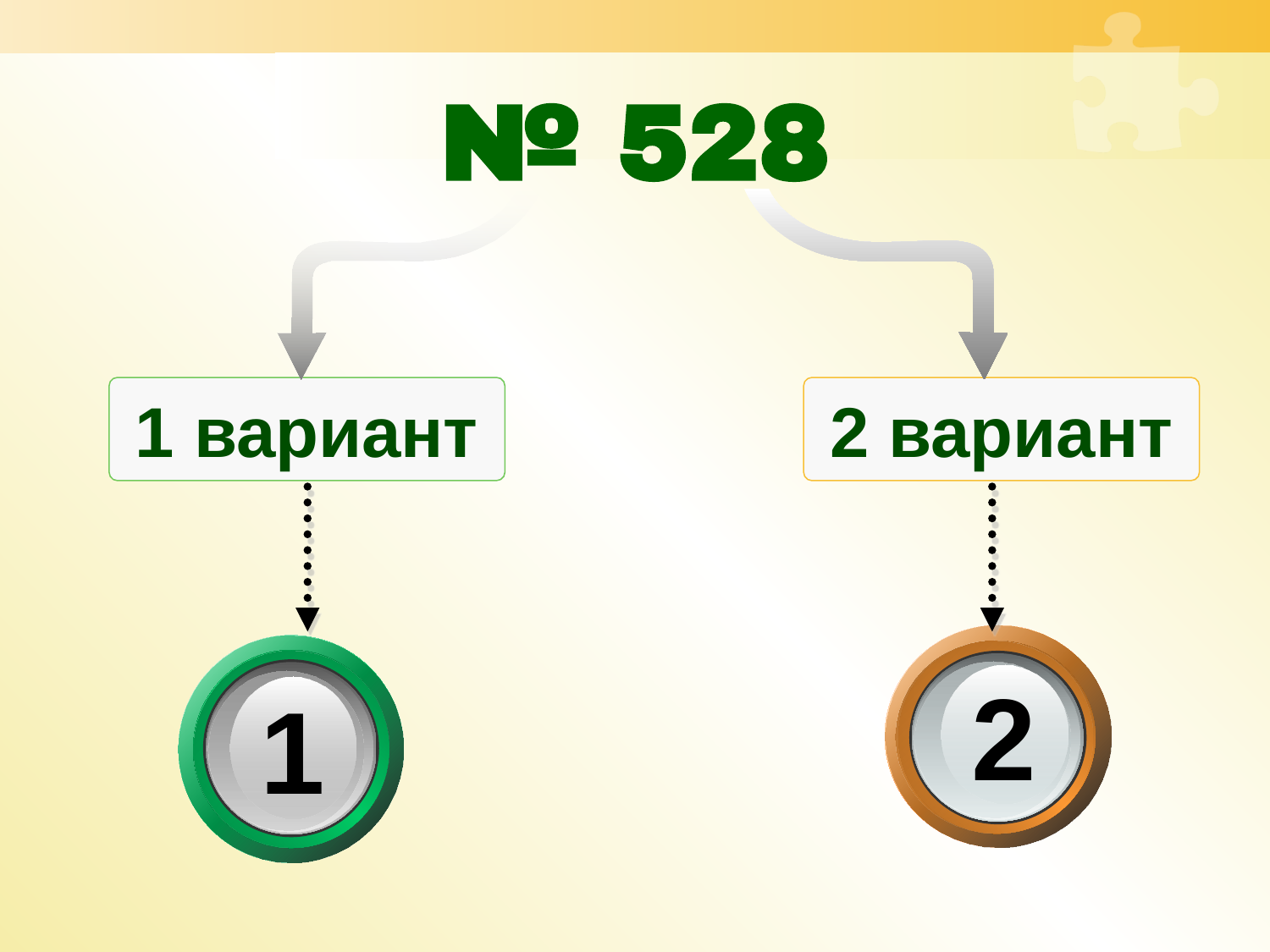

# № 528

1 вариант
2 вариант

2

1